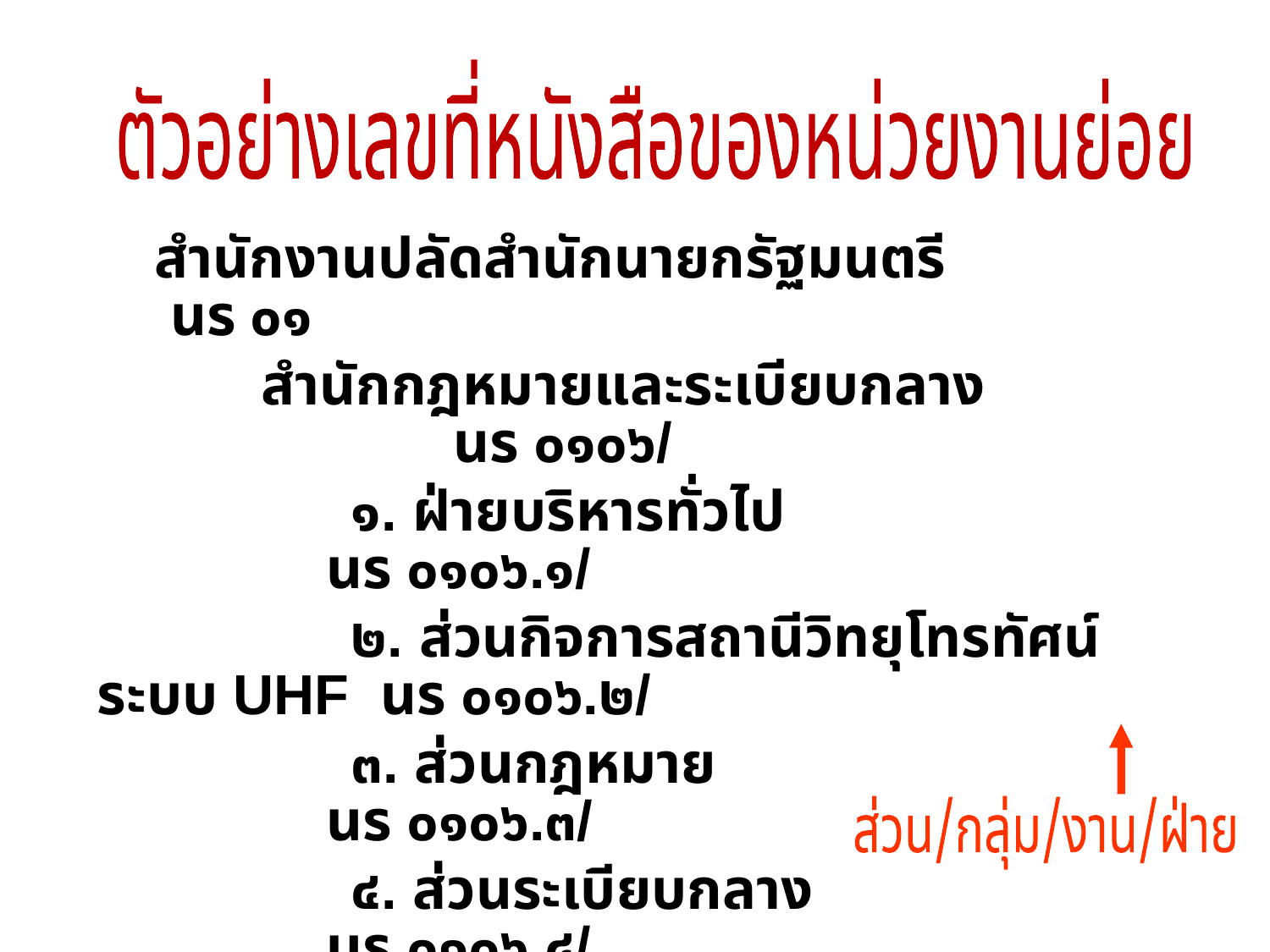

ตัวอย่างเลขที่หนังสือของหน่วยงานย่อย
           สำนักงานปลัดสำนักนายกรัฐมนตรี	                    นร ๐๑
                 สำนักกฎหมายและระเบียบกลาง          	        	       นร ๐๑๐๖/
           		๑. ฝ่ายบริหารทั่วไป                      	       	       นร ๐๑๐๖.๑/
           		๒. ส่วนกิจการสถานีวิทยุโทรทัศน์ระบบ UHF  นร ๐๑๐๖.๒/
           		๓. ส่วนกฎหมาย                   		       นร ๐๑๐๖.๓/
           		๔. ส่วนระเบียบกลาง                		       นร ๐๑๐๖.๔/
           		๕. กลุ่มงานอุทธรณ์การลงโทษ              	       นร ๐๑๐๖.๕/

ส่วน/กลุ่ม/งาน/ฝ่าย